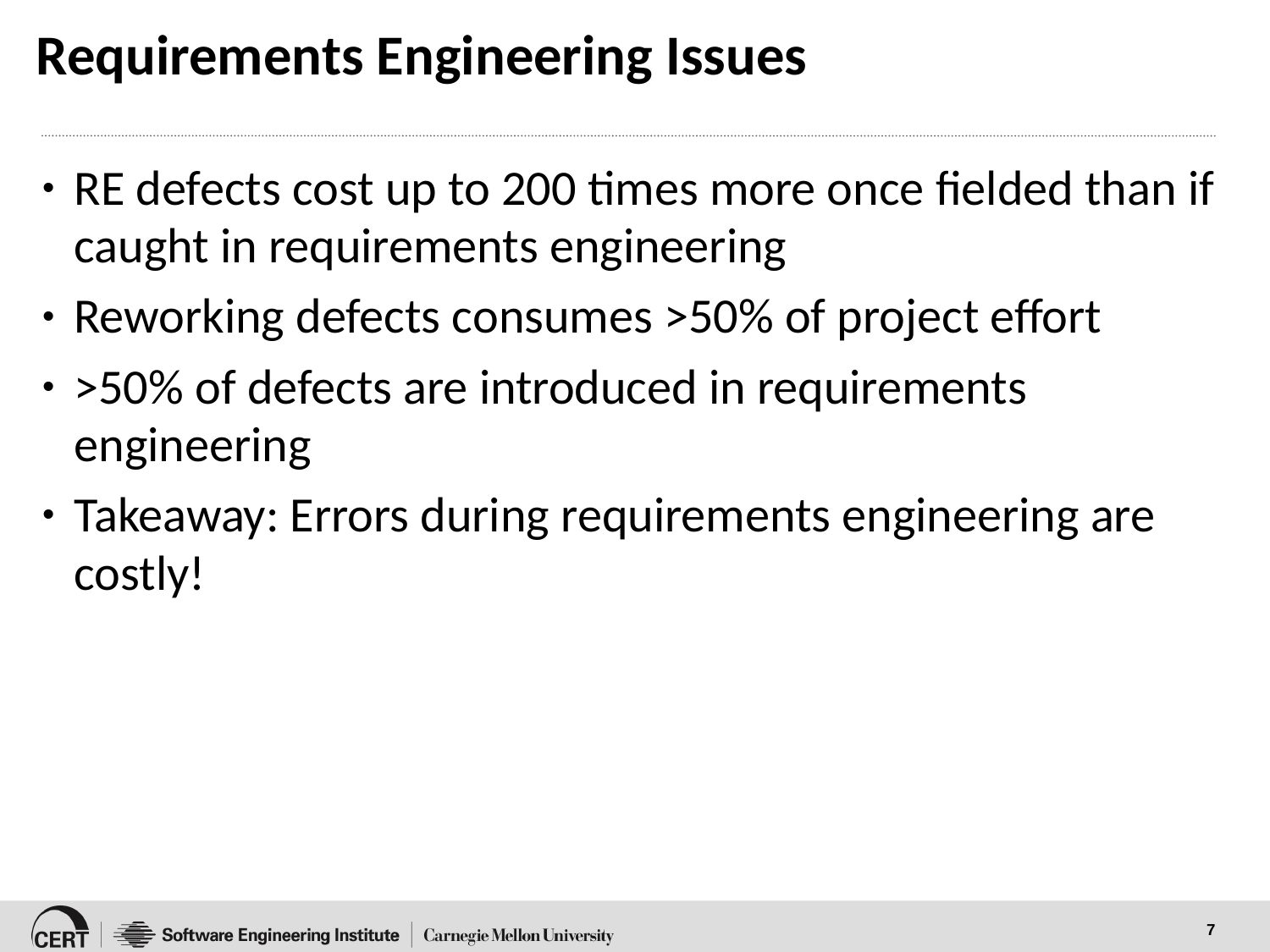

# Requirements Engineering Issues
RE defects cost up to 200 times more once fielded than if caught in requirements engineering
Reworking defects consumes >50% of project effort
>50% of defects are introduced in requirements engineering
Takeaway: Errors during requirements engineering are costly!